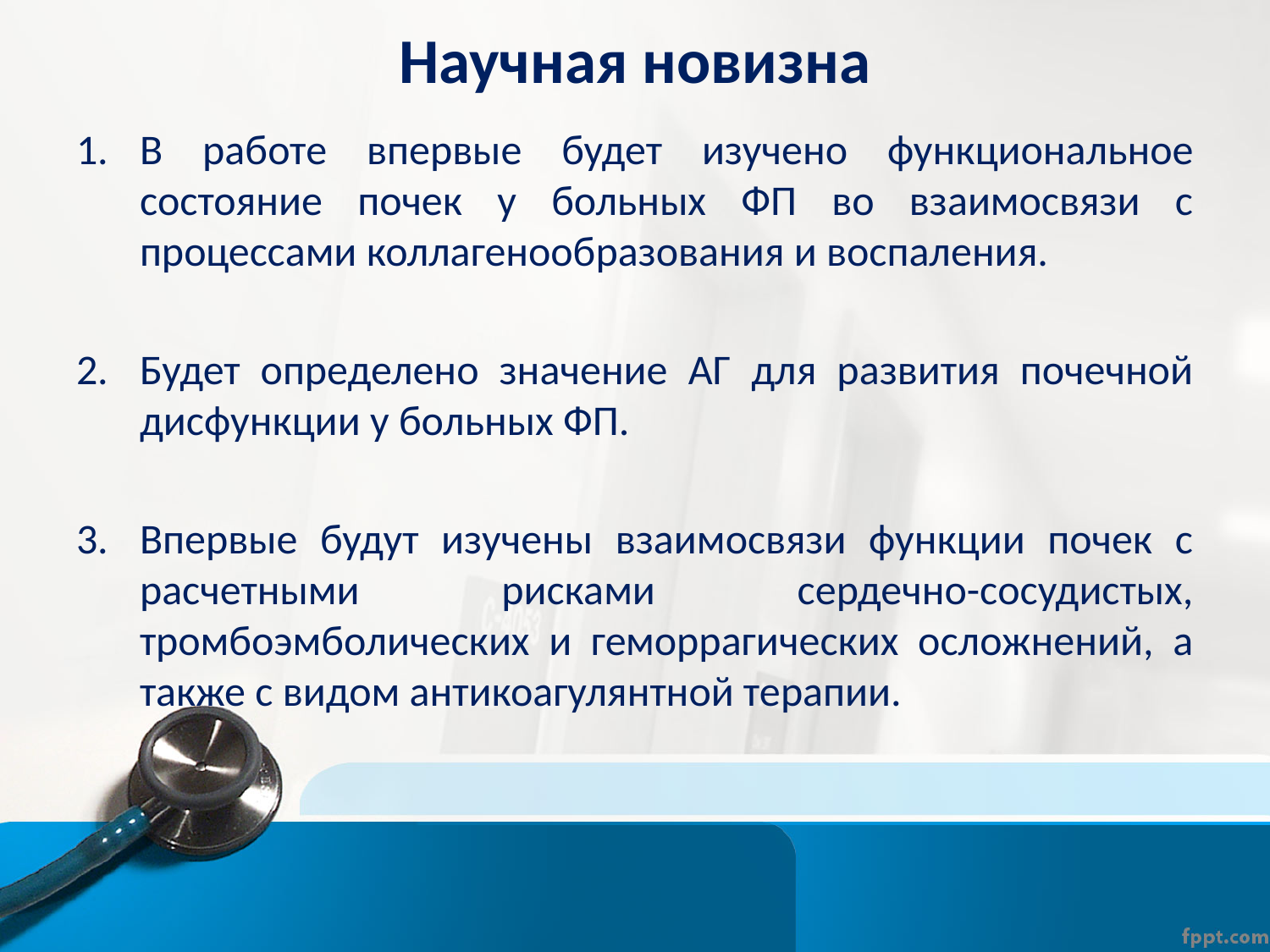

# Научная новизна
В работе впервые будет изучено функциональное состояние почек у больных ФП во взаимосвязи с процессами коллагенообразования и воспаления.

Будет определено значение АГ для развития почечной дисфункции у больных ФП.

Впервые будут изучены взаимосвязи функции почек с расчетными рисками сердечно-сосудистых, тромбоэмболических и геморрагических осложнений, а также с видом антикоагулянтной терапии.